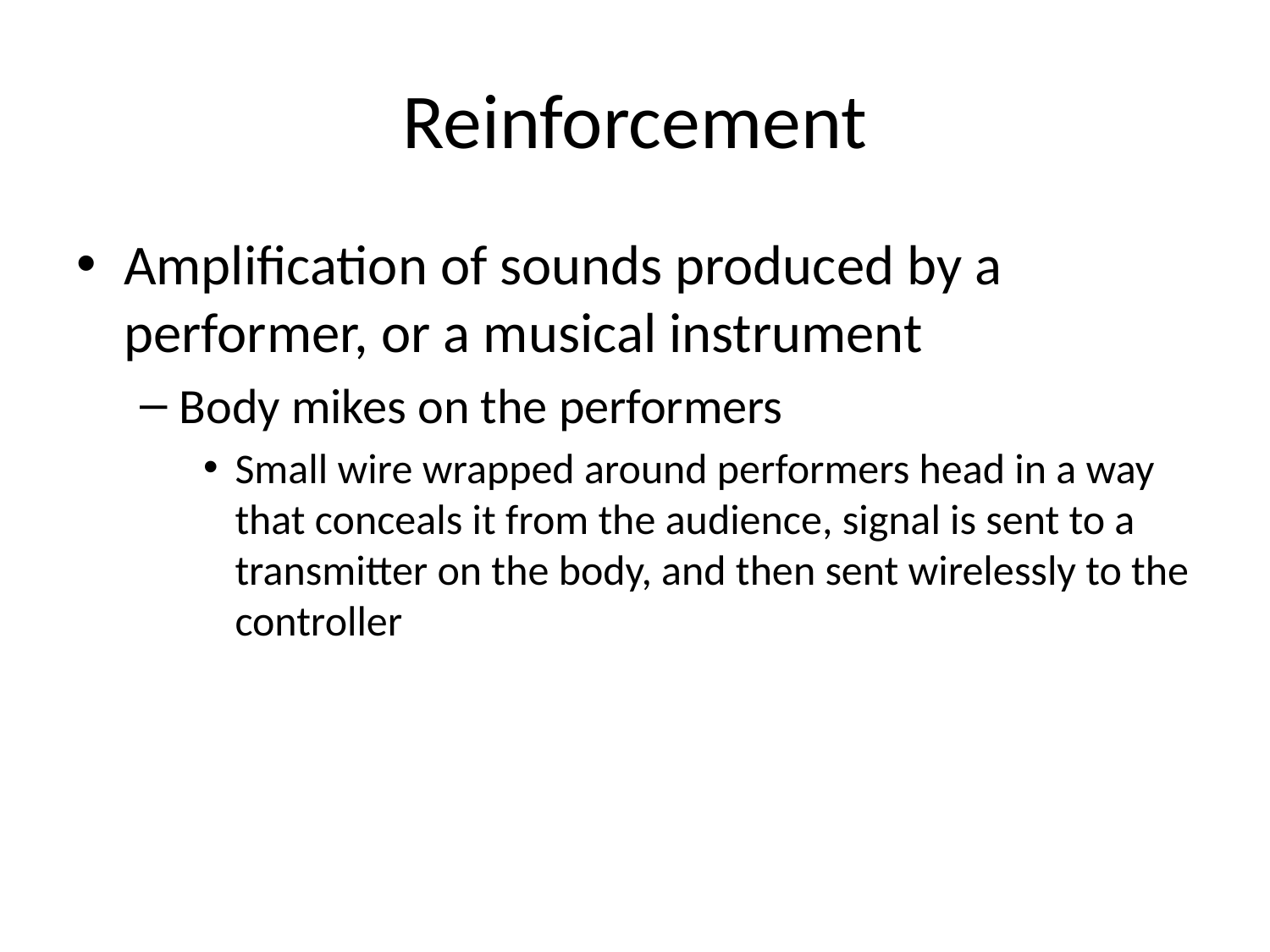

# Reinforcement
Amplification of sounds produced by a performer, or a musical instrument
Body mikes on the performers
Small wire wrapped around performers head in a way that conceals it from the audience, signal is sent to a transmitter on the body, and then sent wirelessly to the controller